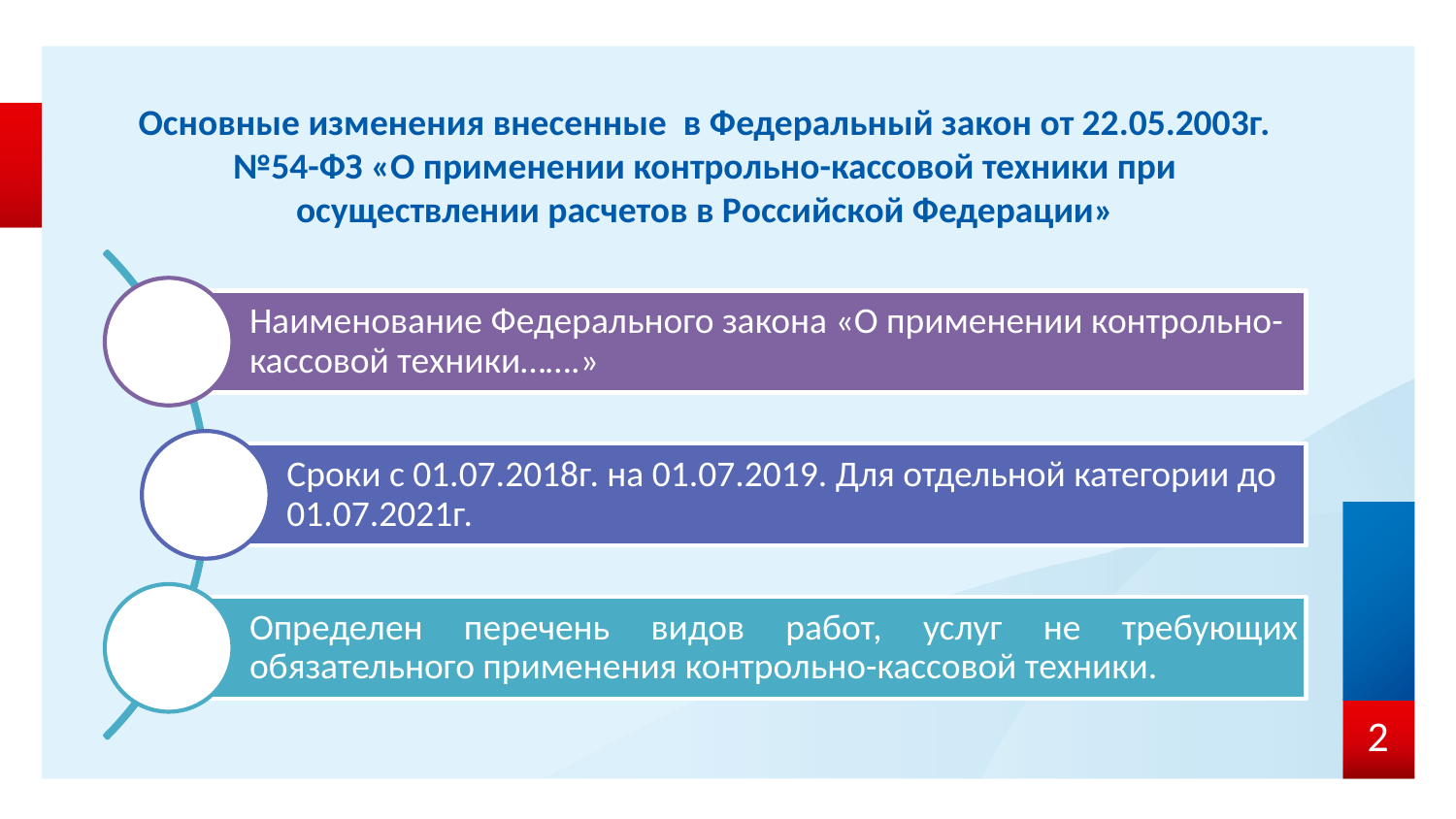

# Основные изменения внесенные  в Федеральный закон от 22.05.2003г. №54-ФЗ «О применении контрольно-кассовой техники при осуществлении расчетов в Российской Федерации»
Наименование Федерального закона «О применении контрольно-кассовой техники…….»
Сроки с 01.07.2018г. на 01.07.2019. Для отдельной категории до 01.07.2021г.
Определен перечень видов работ, услуг не требующих обязательного применения контрольно-кассовой техники.
2